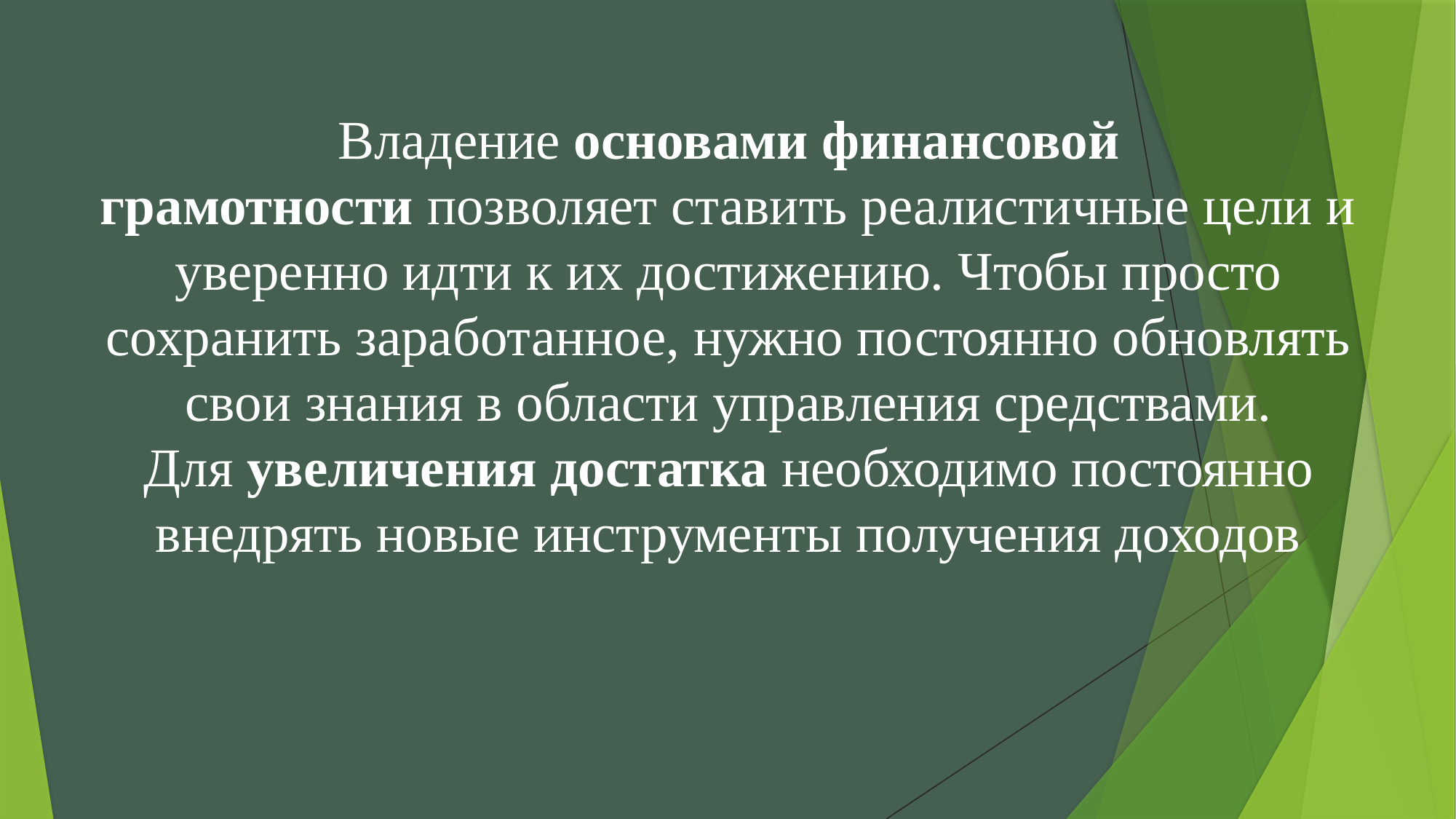

Владение основами финансовой грамотности позволяет ставить реалистичные цели и уверенно идти к их достижению. Чтобы просто сохранить заработанное, нужно постоянно обновлять свои знания в области управления средствами. Для увеличения достатка необходимо постоянно внедрять новые инструменты получения доходов